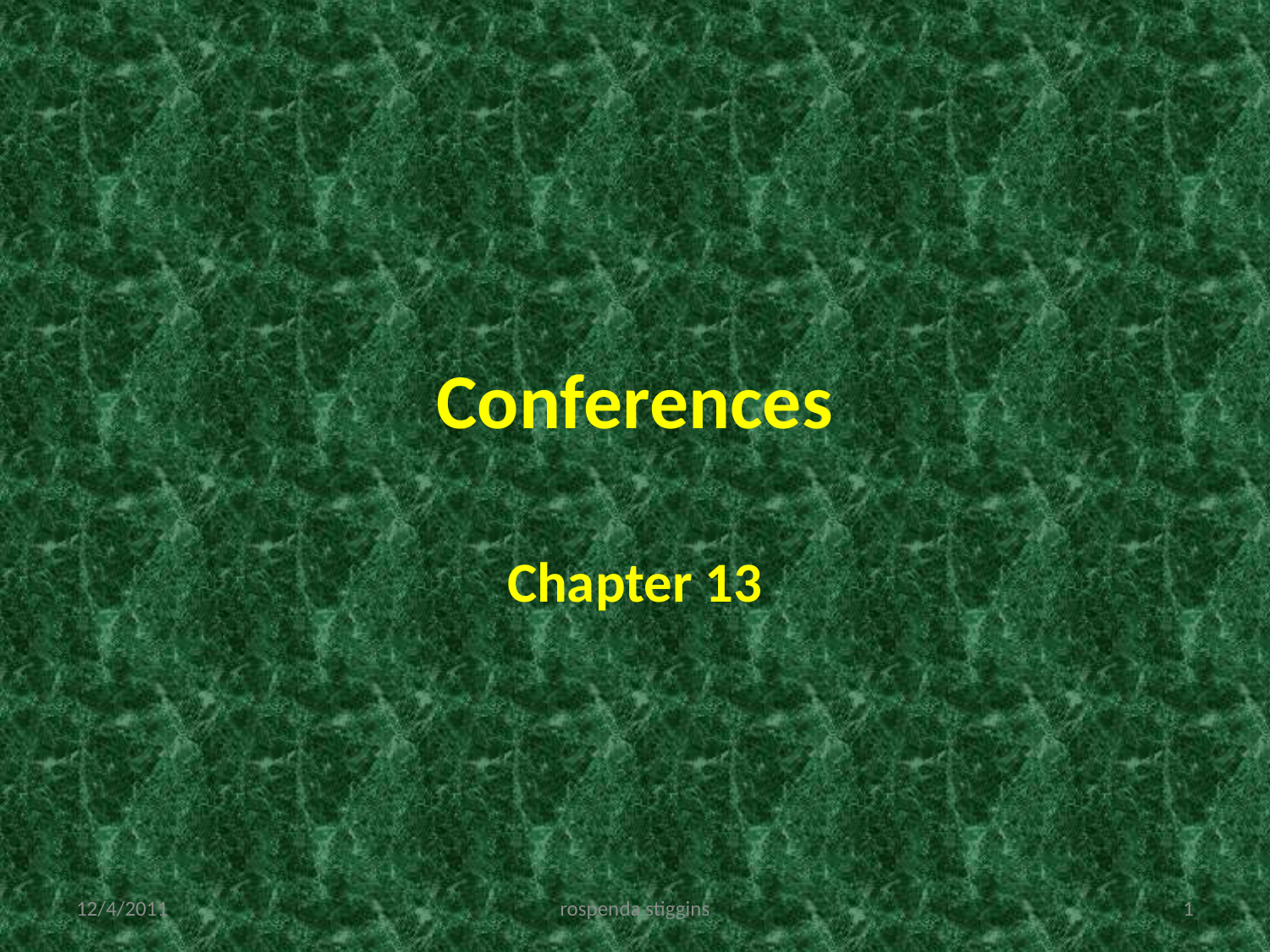

# Conferences
Chapter 13
12/4/2011
rospenda stiggins
1